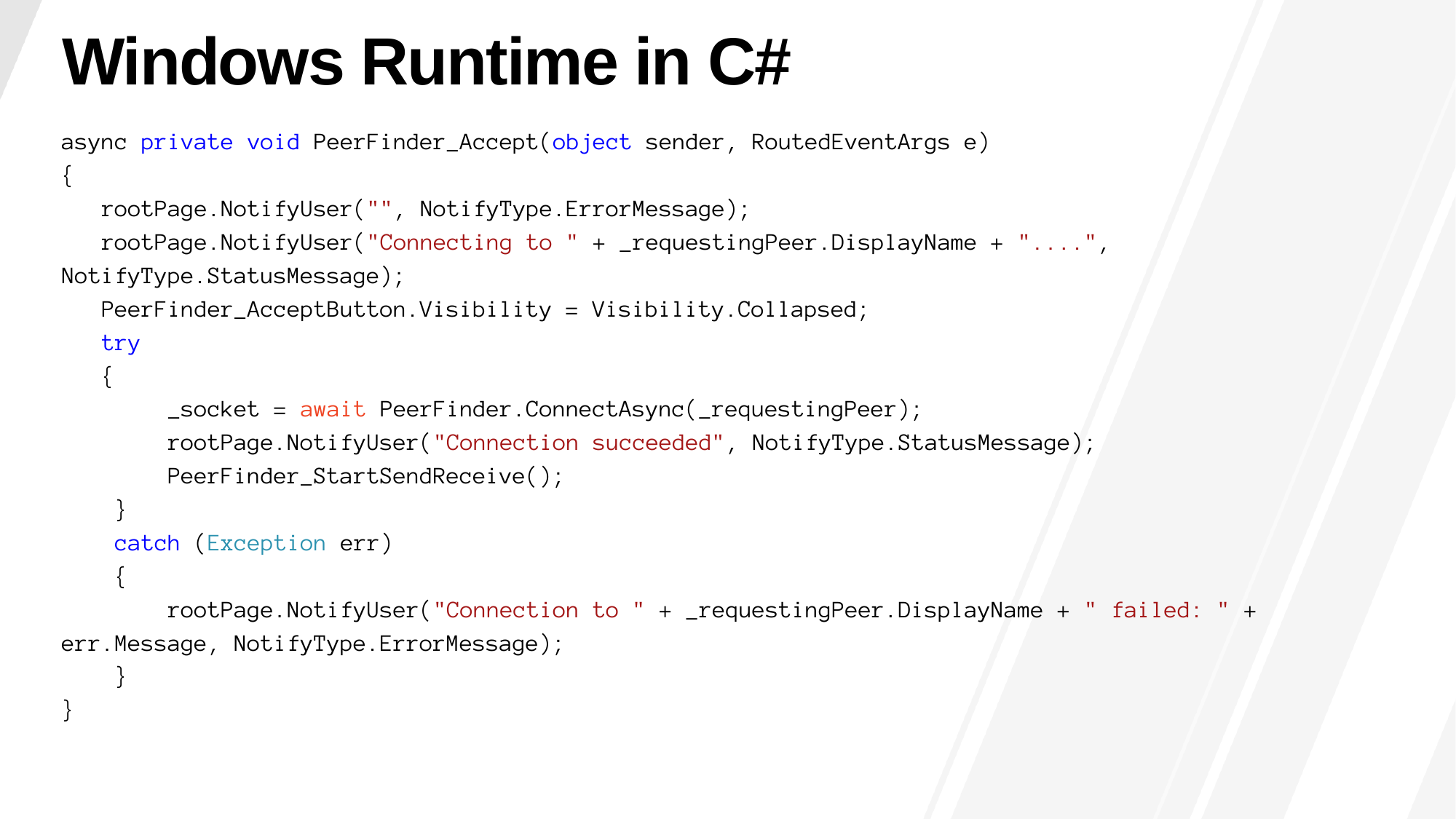

# Windows Runtime in C#
async private void PeerFinder_Accept(object sender, RoutedEventArgs e)
{
   rootPage.NotifyUser("", NotifyType.ErrorMessage);
   rootPage.NotifyUser("Connecting to " + _requestingPeer.DisplayName + "....", NotifyType.StatusMessage);
   PeerFinder_AcceptButton.Visibility = Visibility.Collapsed;
   try
   {
        _socket = await PeerFinder.ConnectAsync(_requestingPeer);
        rootPage.NotifyUser("Connection succeeded", NotifyType.StatusMessage);
        PeerFinder_StartSendReceive();
    }
    catch (Exception err)
    {
        rootPage.NotifyUser("Connection to " + _requestingPeer.DisplayName + " failed: " + err.Message, NotifyType.ErrorMessage);
    }
}